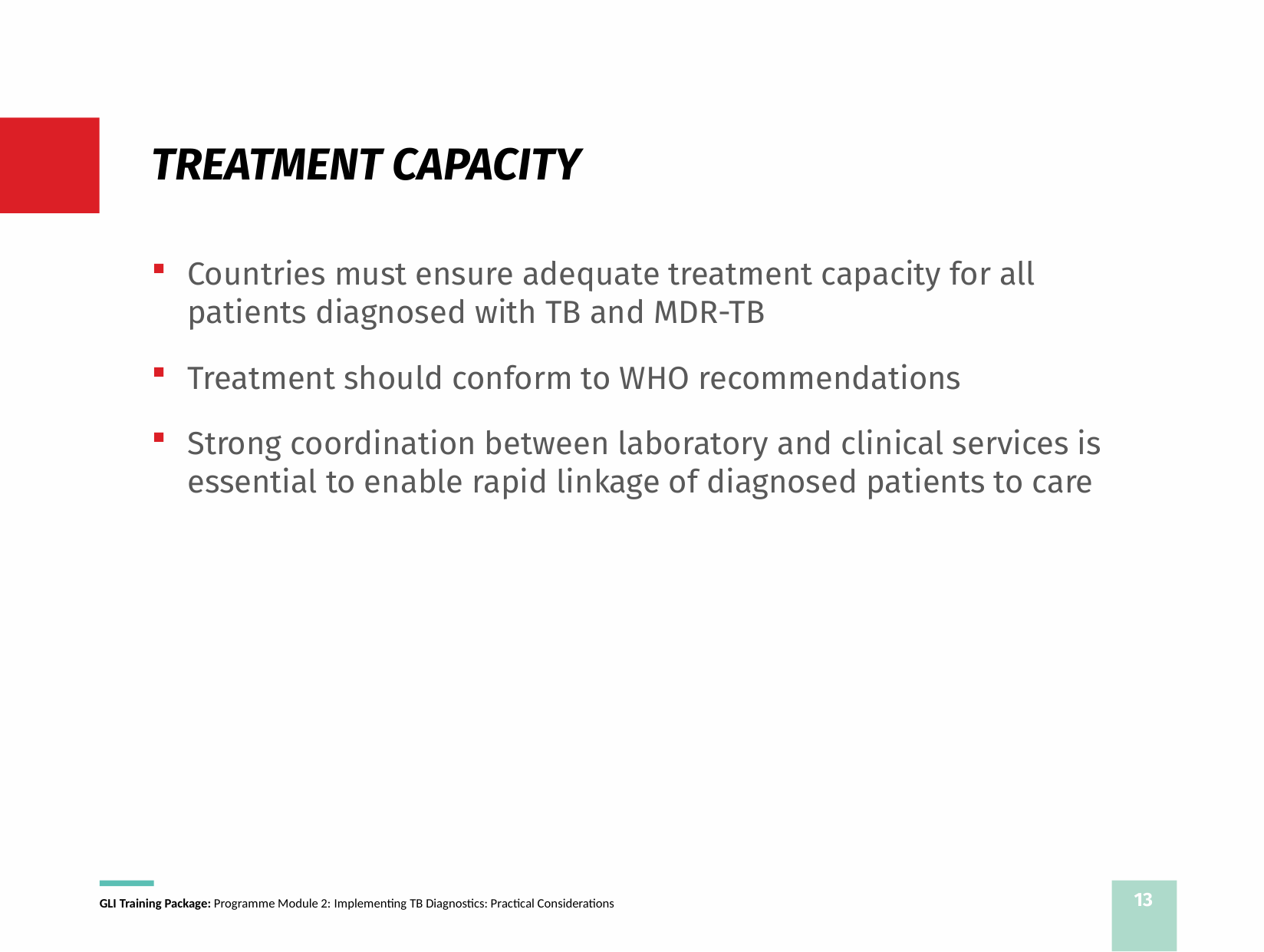

# TREATMENT CAPACITY
Countries must ensure adequate treatment capacity for all patients diagnosed with TB and MDR-TB
Treatment should conform to WHO recommendations
Strong coordination between laboratory and clinical services is essential to enable rapid linkage of diagnosed patients to care